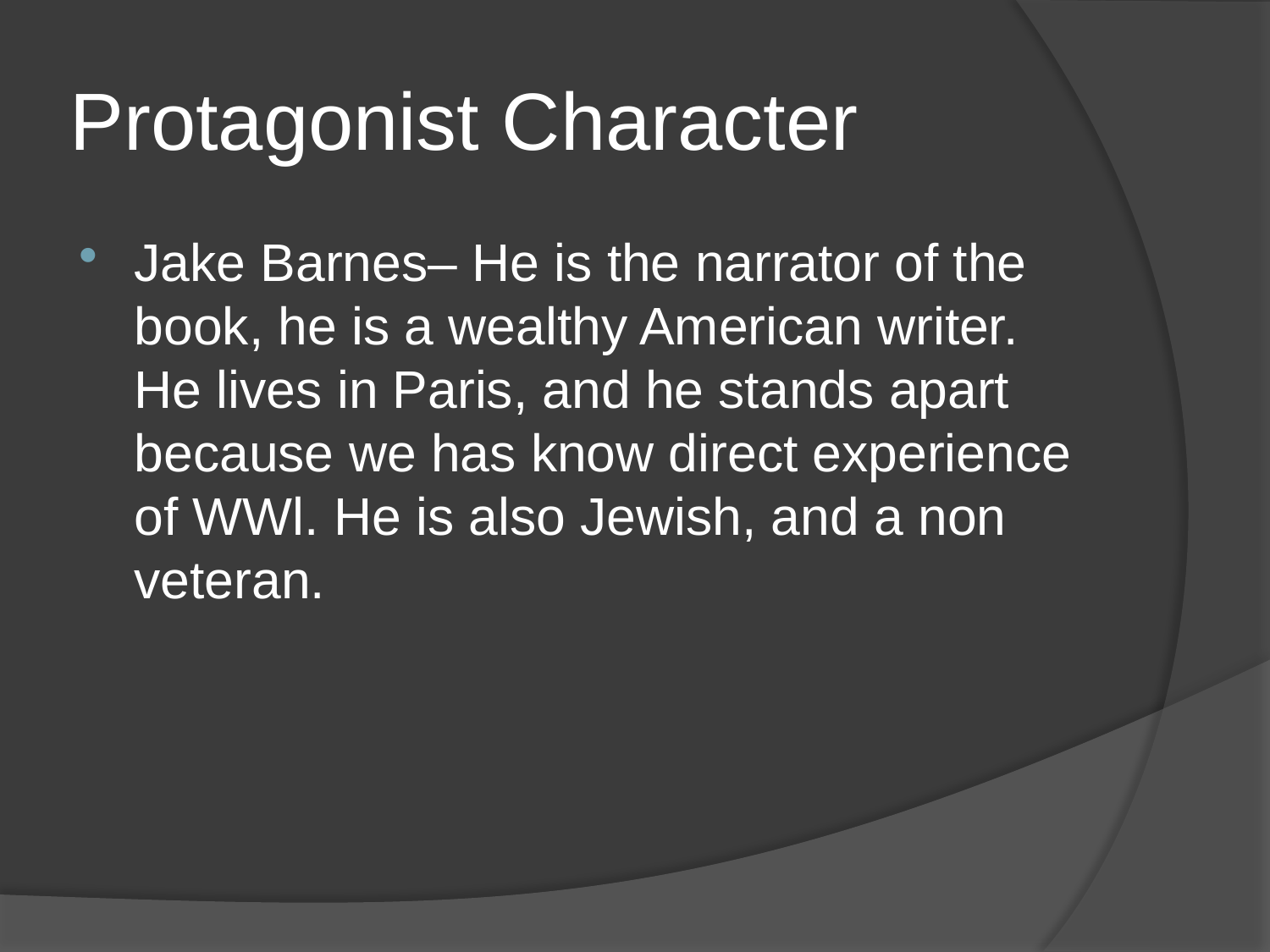

# Protagonist Character
Jake Barnes– He is the narrator of the book, he is a wealthy American writer. He lives in Paris, and he stands apart because we has know direct experience of WWl. He is also Jewish, and a non veteran.